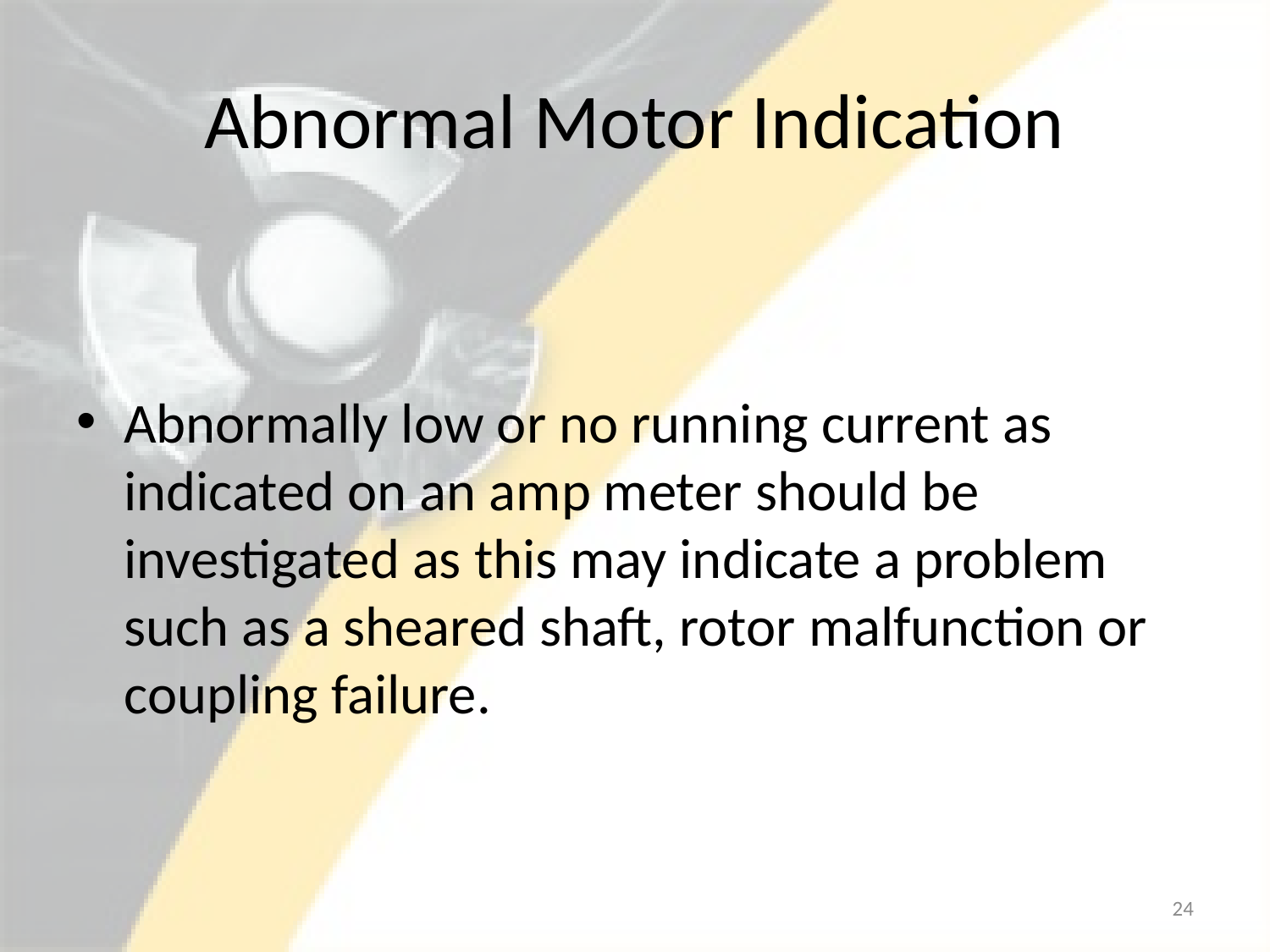

# Abnormal Motor Indication

Abnormally low or no running current as indicated on an amp meter should be investigated as this may indicate a problem such as a sheared shaft, rotor malfunction or coupling failure.
24